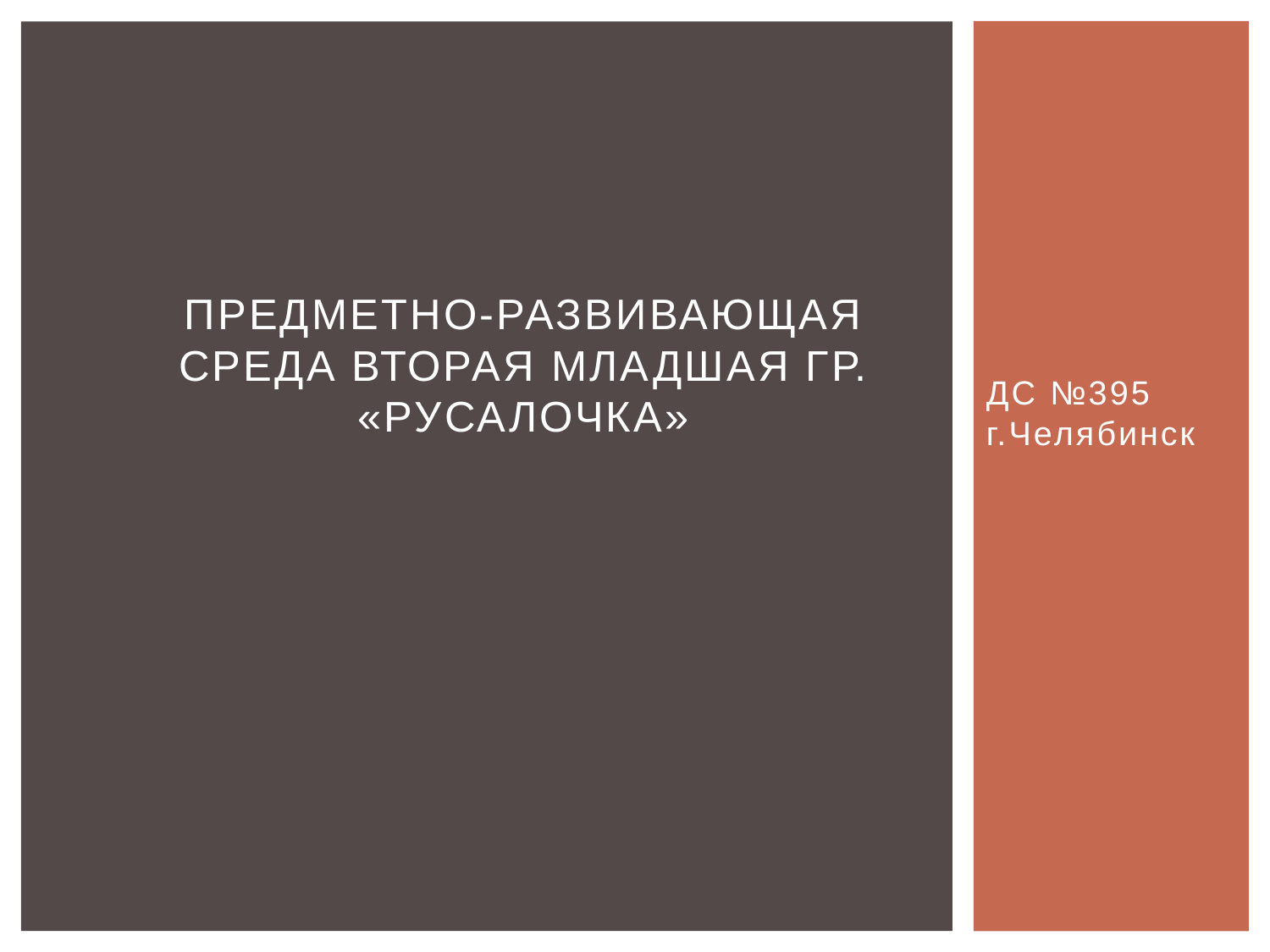

# предметно-развивающая среда вторая младшая гр. «Русалочка»
ДС №395 г.Челябинск